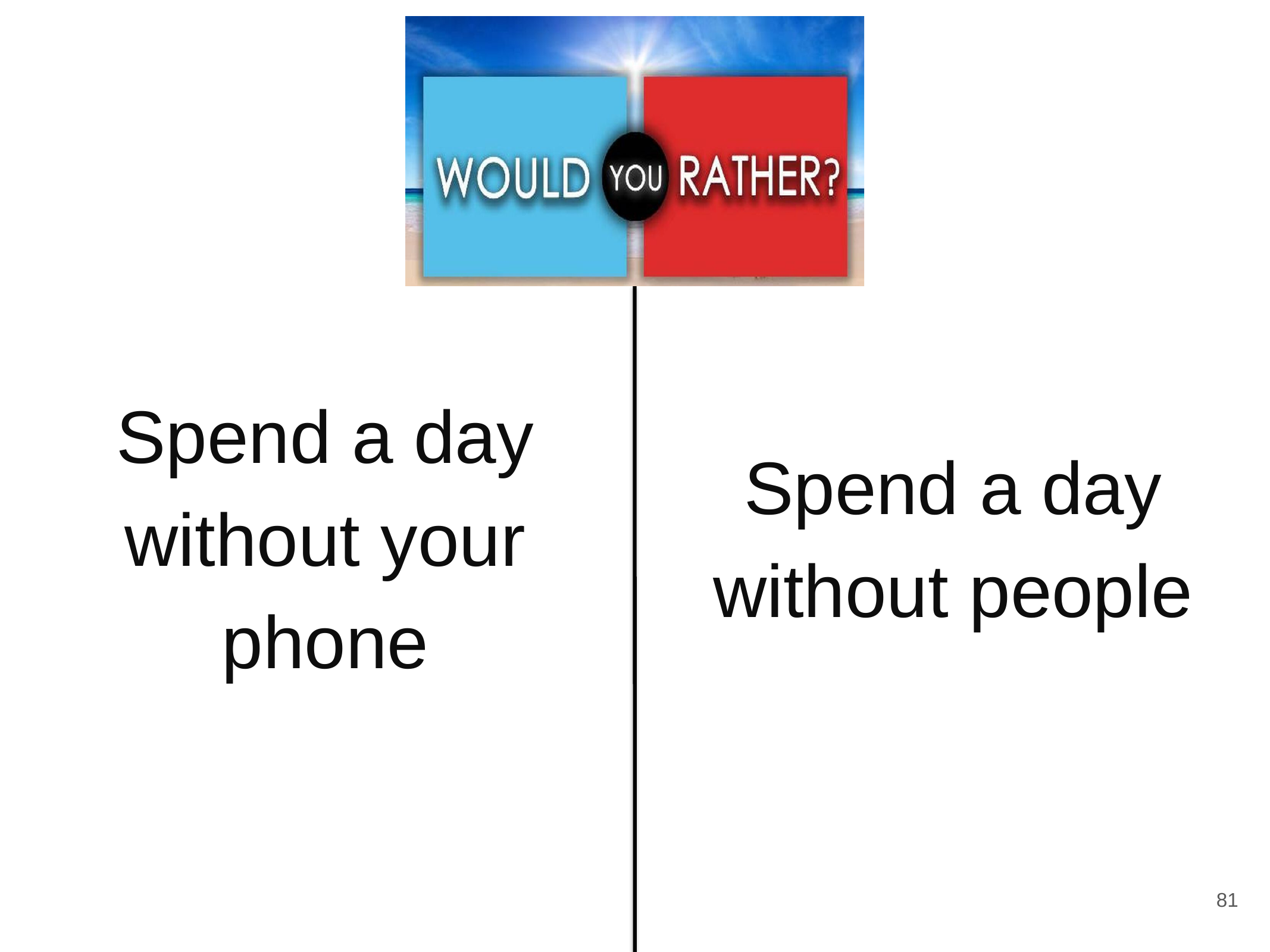

# WYR 6/6
Spend a day without your phone
Spend a day without people
81